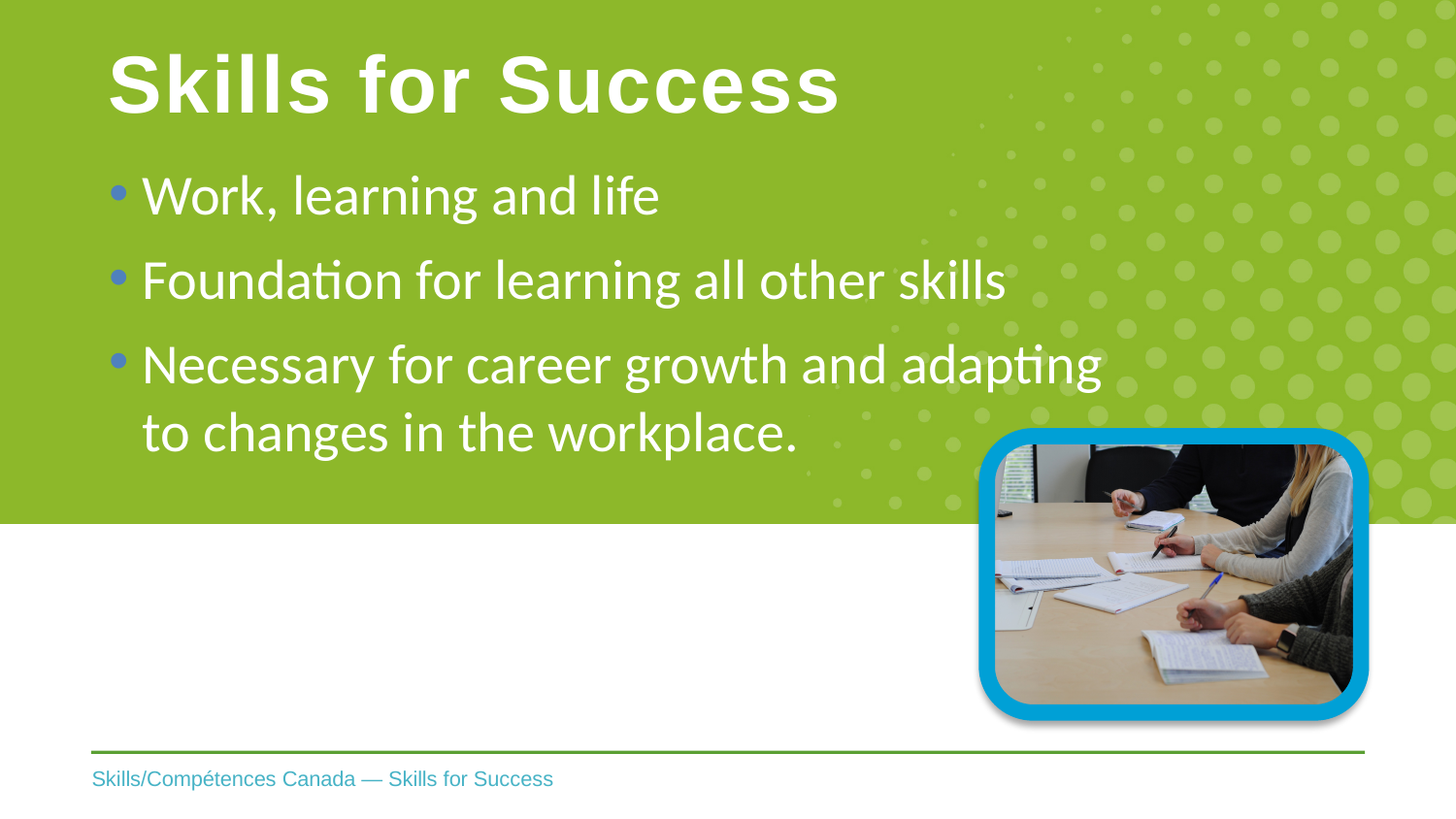

# Skills for Success
Work, learning and life
Foundation for learning all other skills
Necessary for career growth and adapting
to changes in the workplace.